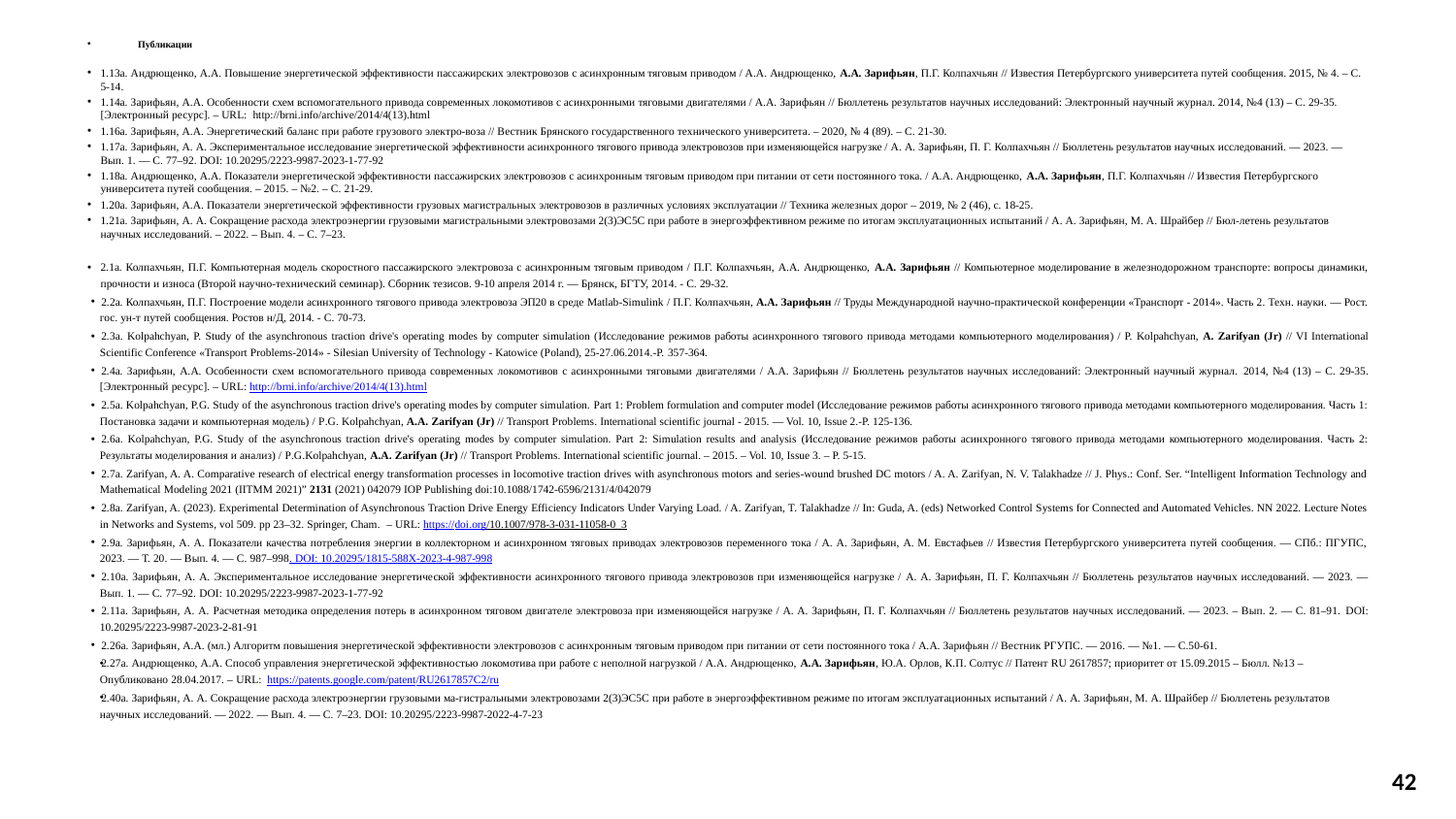

Публикации

1.13а. Андрющенко, А.А. Повышение энергетической эффективности пассажирских электровозов с асинхронным тяговым приводом / А.А. Андрющенко, А.А. Зарифьян, П.Г. Колпахчьян // Известия Петербургского университета путей сообщения. 2015, № 4. – С. 5-14.
1.14а. Зарифьян, А.А. Особенности схем вспомогательного привода современных локомотивов с асинхронными тяговыми двигателями / А.А. Зарифьян // Бюллетень результатов научных исследований: Электронный научный журнал. 2014, №4 (13) – С. 29-35. [Электронный ресурс]. – URL:  http://brni.info/archive/2014/4(13).html
1.16а. Зарифьян, А.А. Энергетический баланс при работе грузового электро-воза // Вестник Брянского государственного технического университета. – 2020, № 4 (89). – С. 21-30.
1.17а. Зарифьян, А. А. Экспериментальное исследование энергетической эффективности асинхронного тягового привода электровозов при изменяющейся нагрузке / А. А. Зарифьян, П. Г. Колпахчьян // Бюллетень результатов научных исследований. — 2023. — Вып. 1. — С. 77–92. DOI: 10.20295/2223-9987-2023-1-77-92
1.18а. Андрющенко, А.А. Показатели энергетической эффективности пассажирских электровозов с асинхронным тяговым приводом при питании от сети постоянного тока. / А.А. Андрющенко, А.А. Зарифьян, П.Г. Колпахчьян // Известия Петербургского университета путей сообщения. – 2015. – №2. – С. 21-29.
1.20а. Зарифьян, А.А. Показатели энергетической эффективности грузовых магистральных электровозов в различных условиях эксплуатации // Техника железных дорог – 2019, № 2 (46), с. 18-25.
1.21а. Зарифьян, А. А. Сокращение расхода электроэнергии грузовыми магистральными электровозами 2(3)ЭС5С при работе в энергоэффективном режиме по итогам эксплуатационных испытаний / А. А. Зарифьян, М. А. Шрайбер // Бюл-летень результатов научных исследований. – 2022. – Вып. 4. – С. 7–23.

2.1а. Колпахчьян, П.Г. Компьютерная модель скоростного пассажирского электровоза с асинхронным тяговым приводом / П.Г. Колпахчьян, А.А. Андрющенко, А.А. Зарифьян // Компьютерное моделирование в железнодорожном транспорте: вопросы динамики, прочности и износа (Второй научно-технический семинар). Сборник тезисов. 9-10 апреля 2014 г. — Брянск, БГТУ, 2014. - С. 29-32.
2.2а. Колпахчьян, П.Г. Построение модели асинхронного тягового привода электровоза ЭП20 в среде Matlab-Simulink / П.Г. Колпахчьян, А.А. Зарифьян // Труды Международной научно-практической конференции «Транспорт - 2014». Часть 2. Техн. науки. — Рост. гос. ун-т путей сообщения. Ростов н/Д, 2014. - С. 70-73.
2.3а. Kolpahchyan, P. Study of the asynchronous traction drive's operating modes by computer simulation (Исследование режимов работы асинхронного тягового привода методами компьютерного моделирования) / P. Kolpahchyan, A. Zarifyan (Jr) // VI International Scientific Conference «Transport Problems-2014» - Silesian University of Technology - Katowice (Poland), 25-27.06.2014.-P. 357-364.
2.4а. Зарифьян, А.А. Особенности схем вспомогательного привода современных локомотивов с асинхронными тяговыми двигателями / А.А. Зарифьян // Бюллетень результатов научных исследований: Электронный научный журнал. 2014, №4 (13) – С. 29-35. [Электронный ресурс]. – URL: http://brni.info/archive/2014/4(13).html
2.5а. Kolpahchyan, P.G. Study of the asynchronous traction drive's operating modes by computer simulation. Part 1: Problem formulation and computer model (Исследование режимов работы асинхронного тягового привода методами компьютерного моделирования. Часть 1: Постановка задачи и компьютерная модель) / P.G. Kolpahchyan, А.А. Zarifyan (Jr) // Transport Problems. International scientific journal - 2015. — Vol. 10, Issue 2.-P. 125-136.
2.6а. Kolpahchyan, P.G. Study of the asynchronous traction drive's operating modes by computer simulation. Part 2: Simulation results and analysis (Исследование режимов работы асинхронного тягового привода методами компьютерного моделирования. Часть 2: Результаты моделирования и анализ) / P.G.Kolpahchyan, A.A. Zarifyan (Jr) // Transport Problems. International scientific journal. – 2015. – Vol. 10, Issue 3. – P. 5-15.
2.7а. Zarifyan, A. A. Comparative research of electrical energy transformation processes in locomotive traction drives with asynchronous motors and series-wound brushed DC motors / A. A. Zarifyan, N. V. Talakhadze // J. Phys.: Conf. Ser. “Intelligent Information Technology and Mathematical Modeling 2021 (IITMM 2021)” 2131 (2021) 042079 IOP Publishing doi:10.1088/1742-6596/2131/4/042079
2.8а. Zarifyan, A. (2023). Experimental Determination of Asynchronous Traction Drive Energy Efficiency Indicators Under Varying Load. / A. Zarifyan, T. Talakhadze // In: Guda, A. (eds) Networked Control Systems for Connected and Automated Vehicles. NN 2022. Lecture Notes in Networks and Systems, vol 509. pp 23–32. Springer, Cham.  – URL: https://doi.org/10.1007/978-3-031-11058-0_3
2.9а. Зарифьян, А. А. Показатели качества потребления энергии в коллекторном и асинхронном тяговых приводах электровозов переменного тока / А. А. Зарифьян, А. М. Евстафьев // Известия Петербургского университета путей сообщения. — СПб.: ПГУПС, 2023. — Т. 20. — Вып. 4. — С. 987–998. DOI: 10.20295/1815-588X-2023-4-987-998
2.10а. Зарифьян, А. А. Экспериментальное исследование энергетической эффективности асинхронного тягового привода электровозов при изменяющейся нагрузке / А. А. Зарифьян, П. Г. Колпахчьян // Бюллетень результатов научных исследований. — 2023. — Вып. 1. — С. 77–92. DOI: 10.20295/2223-9987-2023-1-77-92
2.11а. Зарифьян, А. А. Расчетная методика определения потерь в асинхронном тяговом двигателе электровоза при изменяющейся нагрузке / А. А. Зарифьян, П. Г. Колпахчьян // Бюллетень результатов научных исследований. — 2023. – Вып. 2. — С. 81–91. DOI: 10.20295/2223-9987-2023-2-81-91
2.26а. Зарифьян, А.А. (мл.) Алгоритм повышения энергетической эффективности электровозов с асинхронным тяговым приводом при питании от сети постоянного тока / А.А. Зарифьян // Вестник РГУПС. — 2016. — №1. — С.50-61.
2.27а. Андрющенко, А.А. Способ управления энергетической эффективностью локомотива при работе с неполной нагрузкой / А.А. Андрющенко, А.А. Зарифьян, Ю.А. Орлов, К.П. Солтус // Патент RU 2617857; приоритет от 15.09.2015 – Бюлл. №13 – Опубликовано 28.04.2017. – URL:  https://patents.google.com/patent/RU2617857C2/ru
2.40а. Зарифьян, А. А. Сокращение расхода электроэнергии грузовыми ма-гистральными электровозами 2(3)ЭС5С при работе в энергоэффективном режиме по итогам эксплуатационных испытаний / А. А. Зарифьян, М. А. Шрайбер // Бюллетень результатов научных исследований. — 2022. — Вып. 4. — С. 7–23. DOI: 10.20295/2223-9987-2022-4-7-23

42